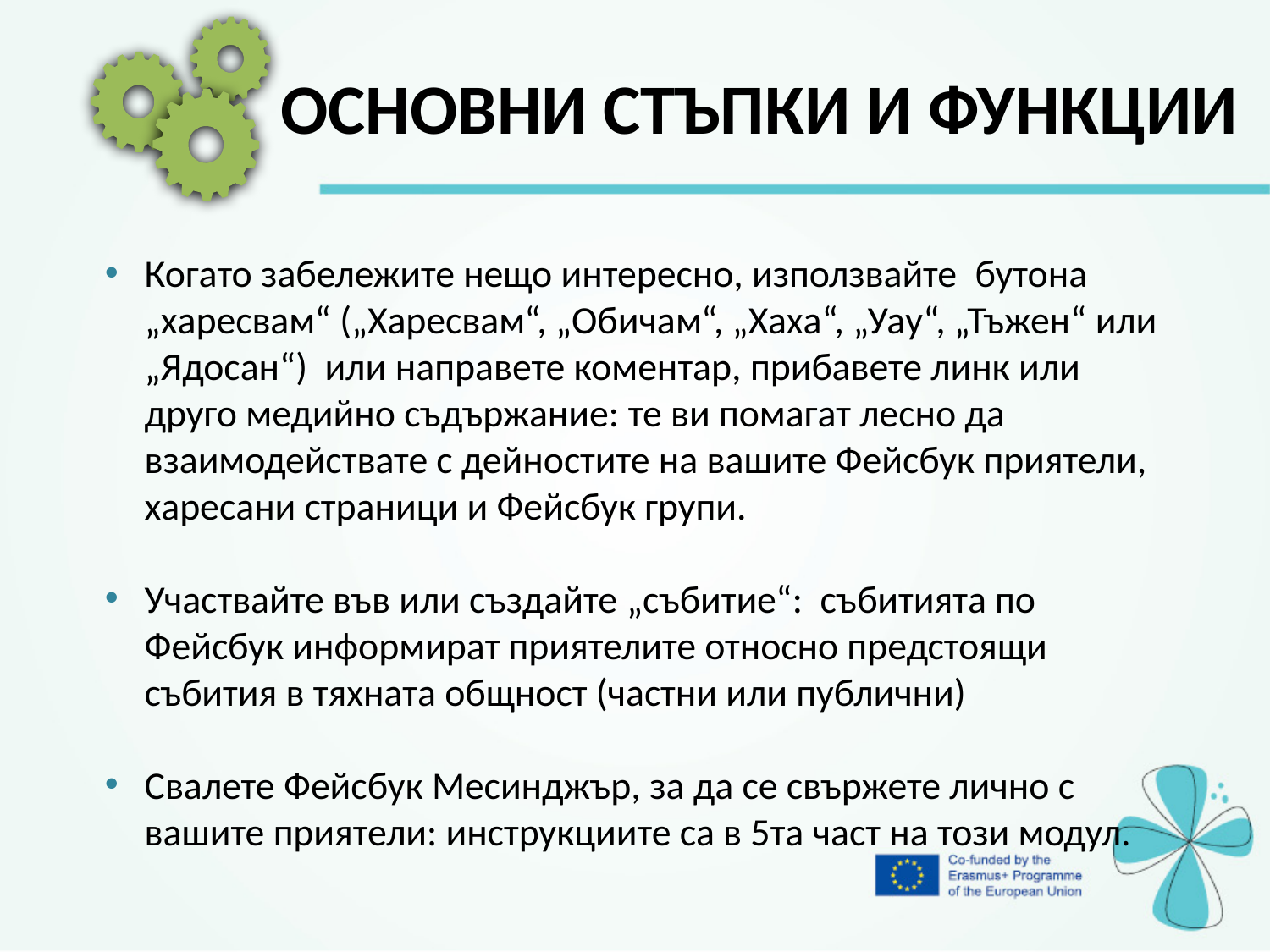

ОСНОВНИ СТЪПКИ И ФУНКЦИИ
Когато забележите нещо интересно, използвайте  бутона „харесвам“ („Харесвам“, „Обичам“, „Хаха“, „Уау“, „Тъжен“ или „Ядосан“)  или направете коментар, прибавете линк или друго медийно съдържание: те ви помагат лесно да взаимодействате с дейностите на вашите Фейсбук приятели, харесани страници и Фейсбук групи.

Участвайте във или създайте „събитие“:  събитията по Фейсбук информират приятелите относно предстоящи събития в тяхната общност (частни или публични)

Свалете Фейсбук Месинджър, за да се свържете лично с вашите приятели: инструкциите са в 5та част на този модул.